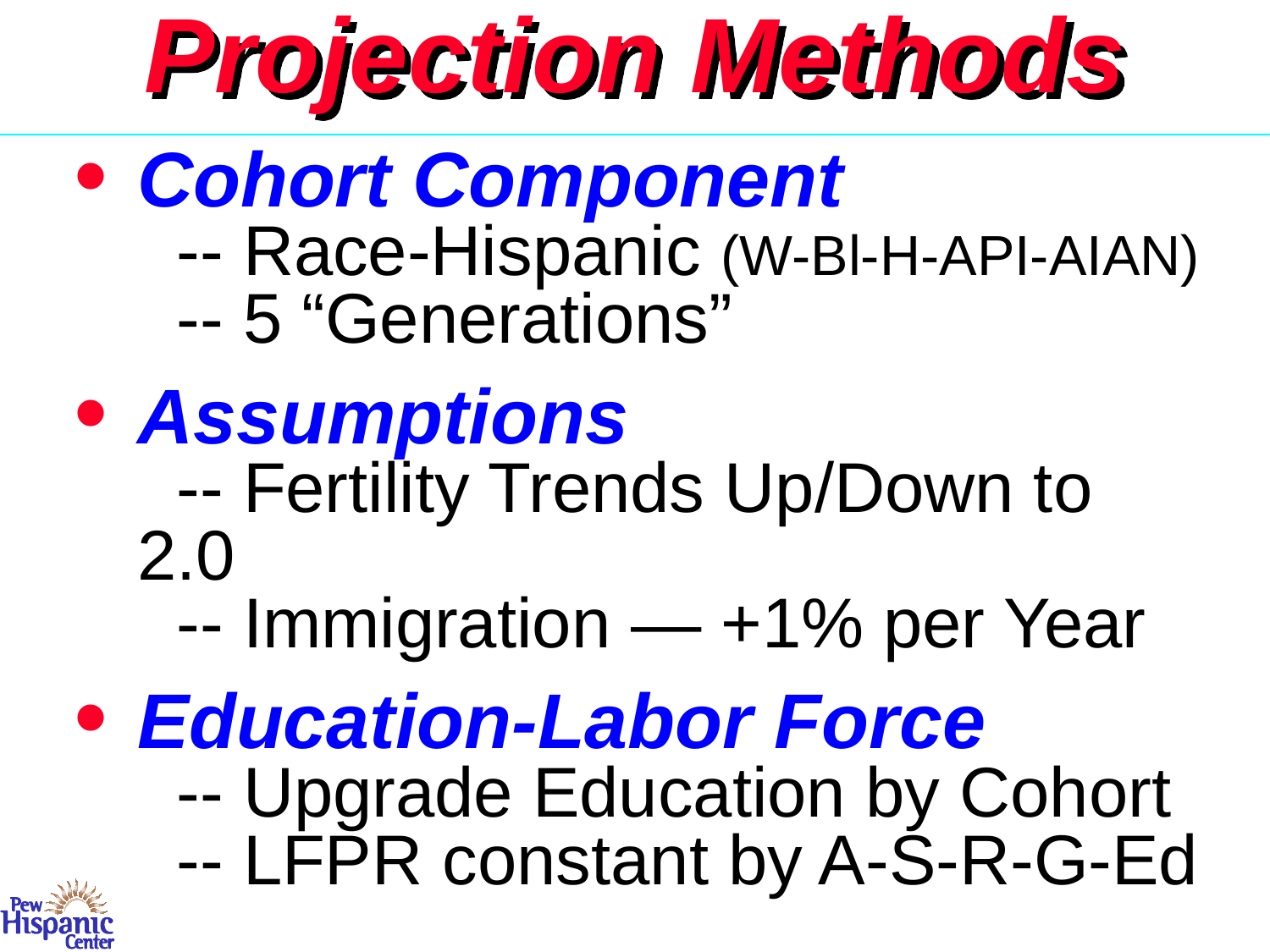

# Projection Methods

Cohort Component
  -- Race-Hispanic (W-Bl-H-API-AIAN)
  -- 5 “Generations”
Assumptions
  -- Fertility Trends Up/Down to 2.0
  -- Immigration — +1% per Year
Education-Labor Force
  -- Upgrade Education by Cohort
  -- LFPR constant by A-S-R-G-Ed